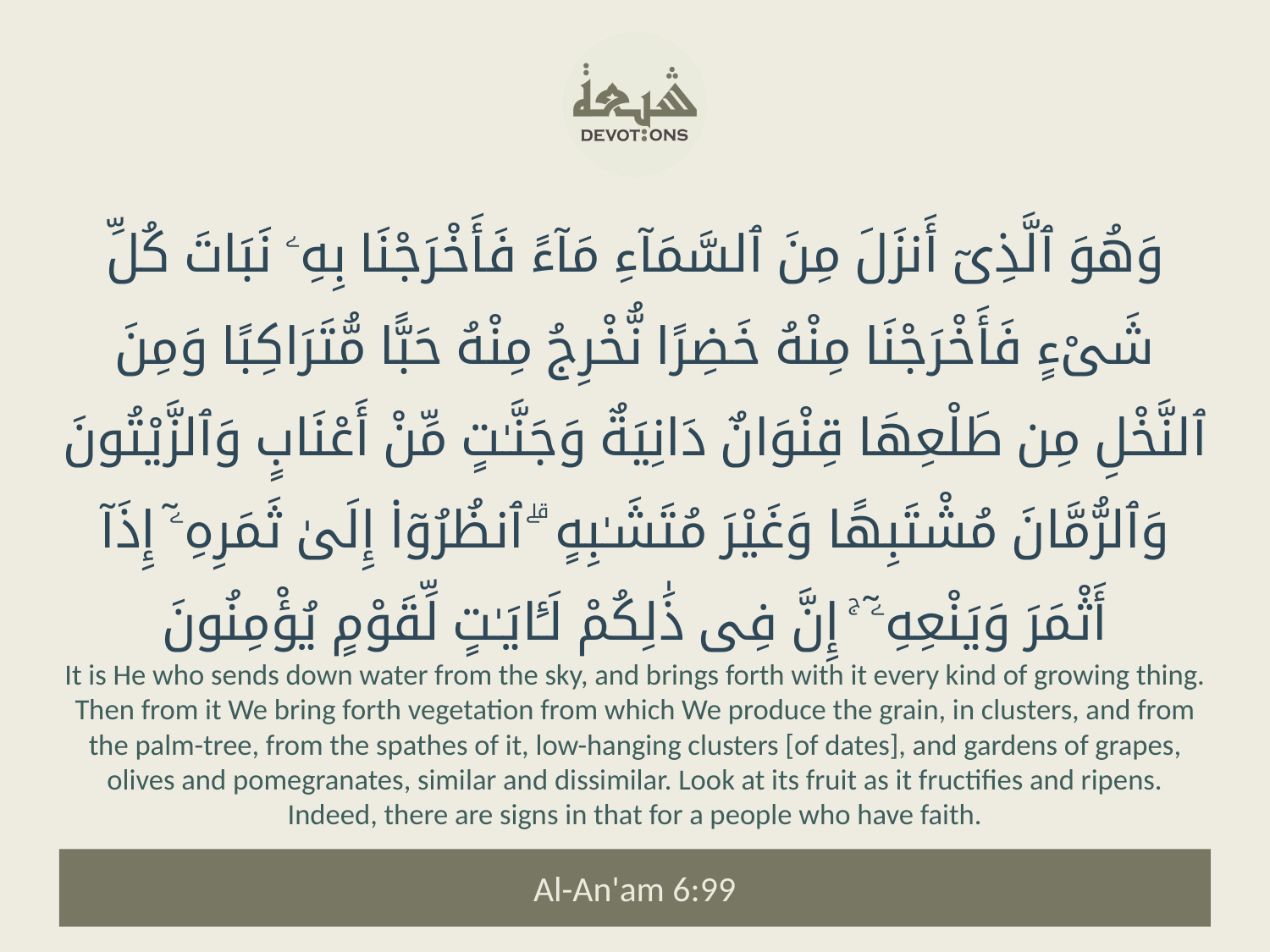

وَهُوَ ٱلَّذِىٓ أَنزَلَ مِنَ ٱلسَّمَآءِ مَآءً فَأَخْرَجْنَا بِهِۦ نَبَاتَ كُلِّ شَىْءٍ فَأَخْرَجْنَا مِنْهُ خَضِرًا نُّخْرِجُ مِنْهُ حَبًّا مُّتَرَاكِبًا وَمِنَ ٱلنَّخْلِ مِن طَلْعِهَا قِنْوَانٌ دَانِيَةٌ وَجَنَّـٰتٍ مِّنْ أَعْنَابٍ وَٱلزَّيْتُونَ وَٱلرُّمَّانَ مُشْتَبِهًا وَغَيْرَ مُتَشَـٰبِهٍ ۗ ٱنظُرُوٓا۟ إِلَىٰ ثَمَرِهِۦٓ إِذَآ أَثْمَرَ وَيَنْعِهِۦٓ ۚ إِنَّ فِى ذَٰلِكُمْ لَـَٔايَـٰتٍ لِّقَوْمٍ يُؤْمِنُونَ
It is He who sends down water from the sky, and brings forth with it every kind of growing thing. Then from it We bring forth vegetation from which We produce the grain, in clusters, and from the palm-tree, from the spathes of it, low-hanging clusters [of dates], and gardens of grapes, olives and pomegranates, similar and dissimilar. Look at its fruit as it fructifies and ripens. Indeed, there are signs in that for a people who have faith.
Al-An'am 6:99